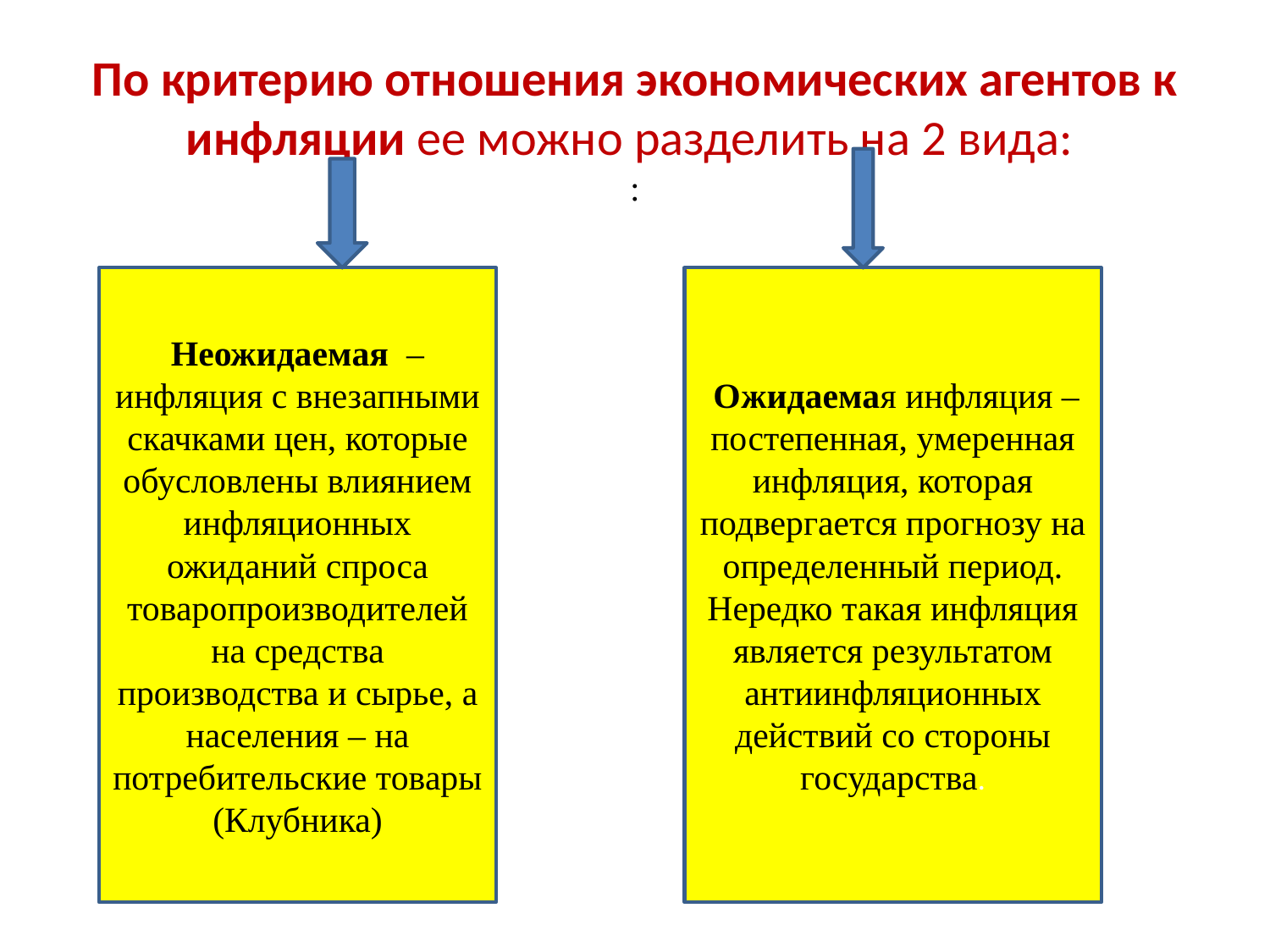

По критерию отношения экономических агентов к инфляции ее можно разделить на 2 вида:
:

Неожидаемая  – инфляция с внезапными скачками цен, которые обусловлены влиянием инфляционных ожиданий спроса товаропроизводителей на средства производства и сырье, а населения – на потребительские товары
(Клубника)
 Ожидаемая инфляция – постепенная, умеренная инфляция, которая подвергается прогнозу на определенный период. Нередко такая инфляция является результатом антиинфляционных действий со стороны государства.